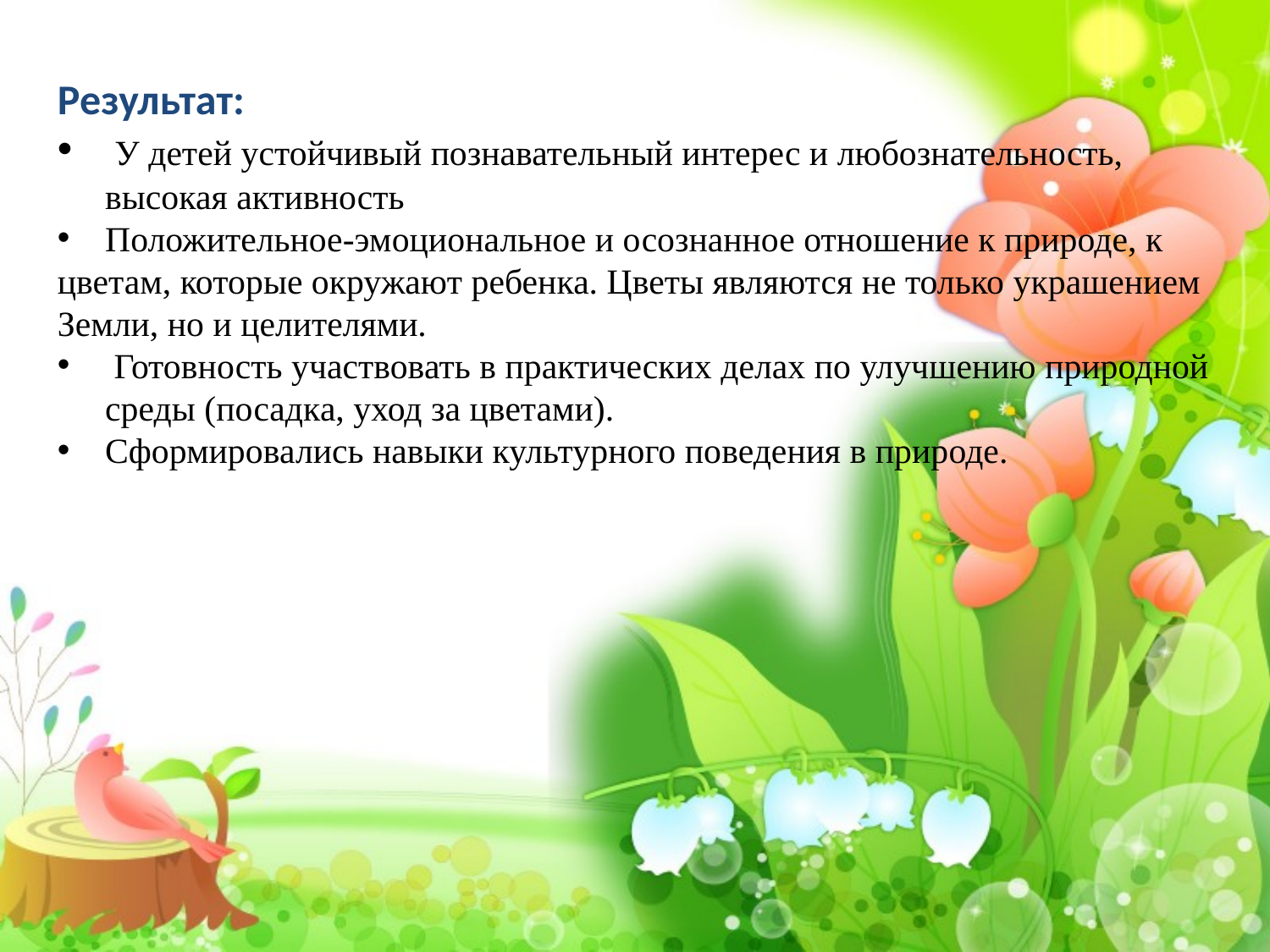

Результат:
 У детей устойчивый познавательный интерес и любознательность, высокая активность
Положительное-эмоциональное и осознанное отношение к природе, к
цветам, которые окружают ребенка. Цветы являются не только украшением
Земли, но и целителями.
 Готовность участвовать в практических делах по улучшению природной среды (посадка, уход за цветами).
Сформировались навыки культурного поведения в природе.